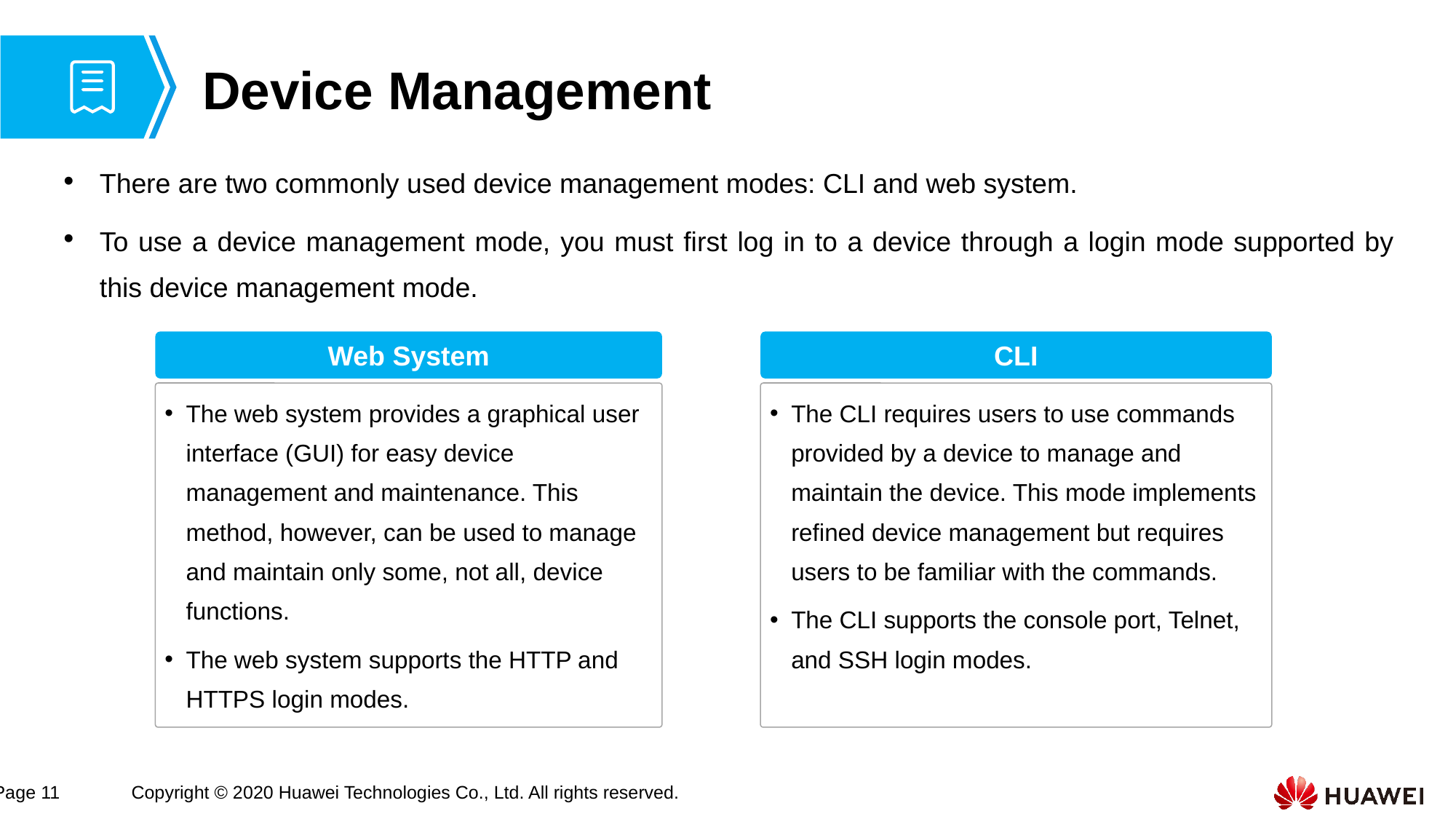

# Device Management
There are two commonly used device management modes: CLI and web system.
To use a device management mode, you must first log in to a device through a login mode supported by this device management mode.
Web System
CLI
The web system provides a graphical user interface (GUI) for easy device management and maintenance. This method, however, can be used to manage and maintain only some, not all, device functions.
The web system supports the HTTP and HTTPS login modes.

The CLI requires users to use commands provided by a device to manage and maintain the device. This mode implements refined device management but requires users to be familiar with the commands.
The CLI supports the console port, Telnet, and SSH login modes.